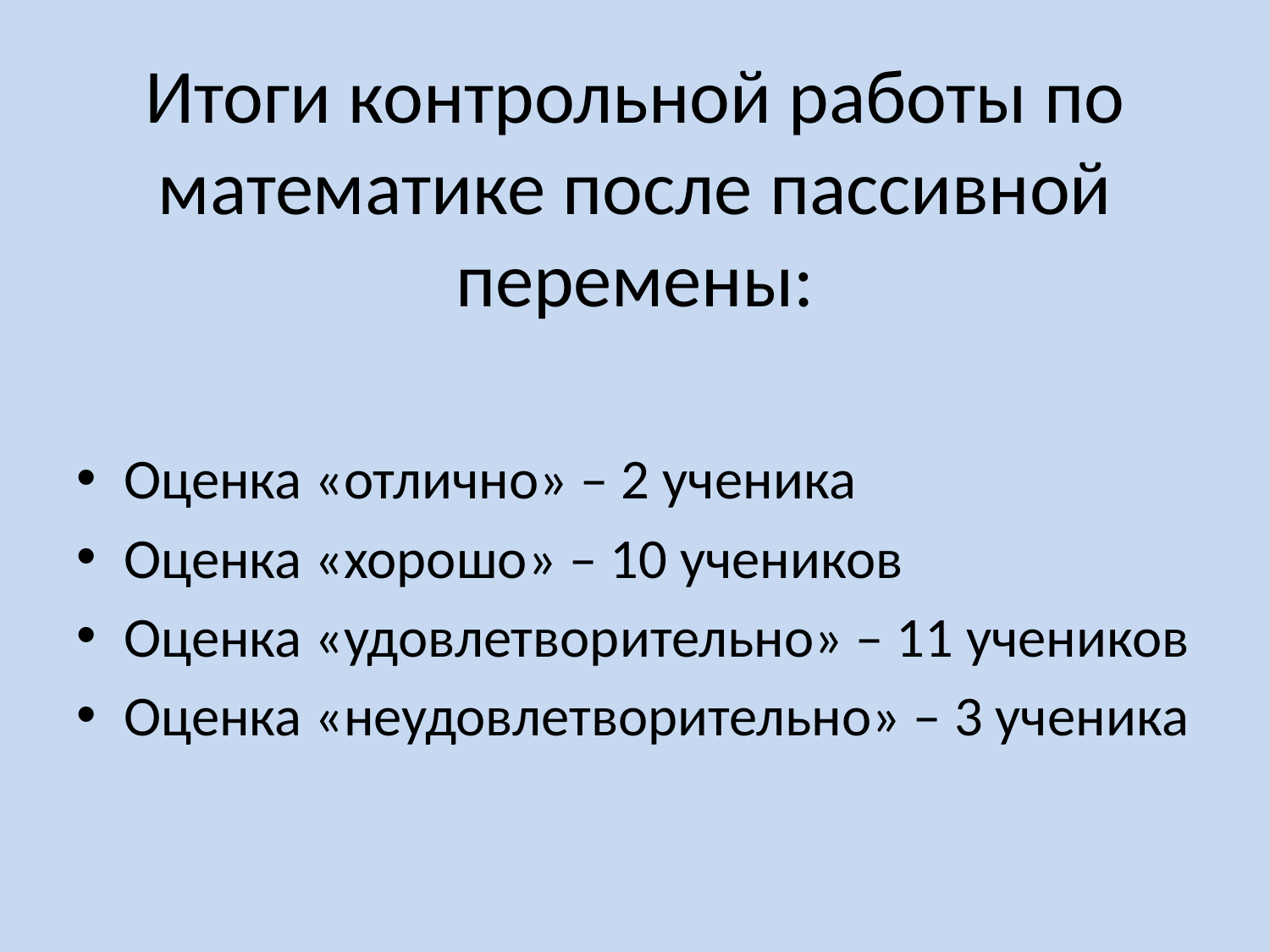

# Итоги контрольной работы по математике после пассивной перемены:
Оценка «отлично» – 2 ученика
Оценка «хорошо» – 10 учеников
Оценка «удовлетворительно» – 11 учеников
Оценка «неудовлетворительно» – 3 ученика